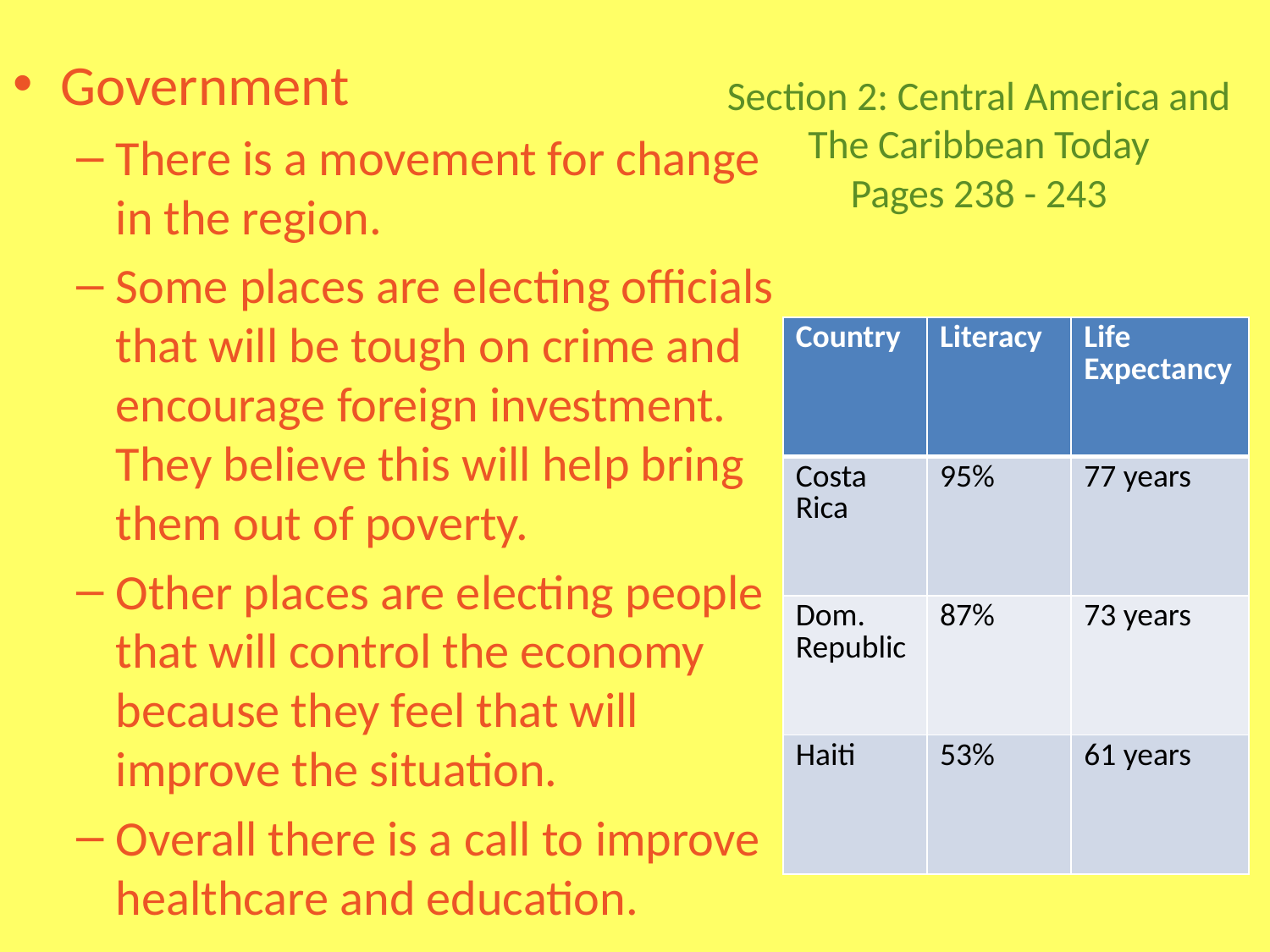

Government
There is a movement for change in the region.
Some places are electing officials that will be tough on crime and encourage foreign investment. They believe this will help bring them out of poverty.
Other places are electing people that will control the economy because they feel that will improve the situation.
Overall there is a call to improve healthcare and education.
# Section 2: Central America and The Caribbean Today Pages 238 - 243
| Country | Literacy | Life Expectancy |
| --- | --- | --- |
| Costa Rica | 95% | 77 years |
| Dom. Republic | 87% | 73 years |
| Haiti | 53% | 61 years |